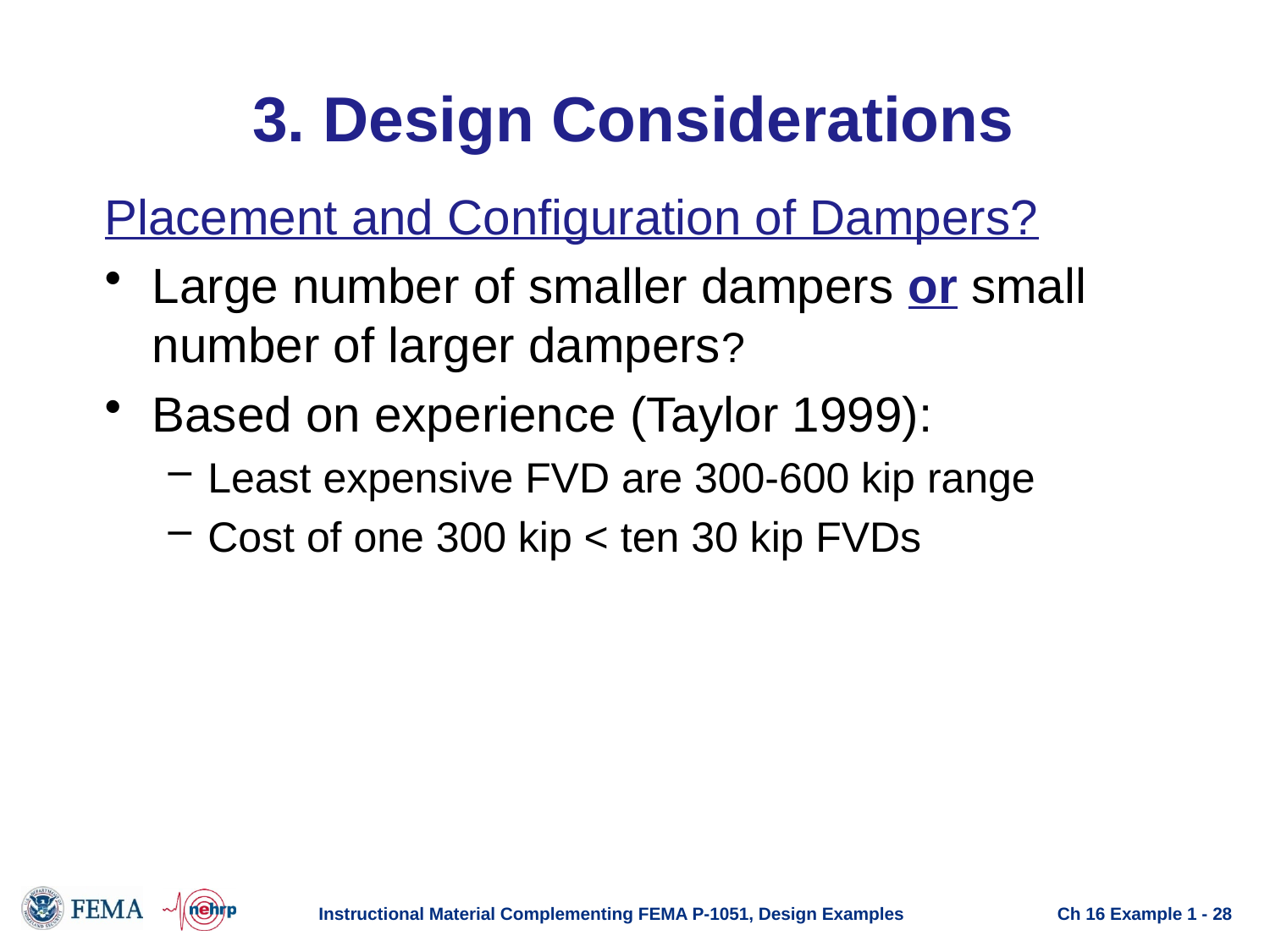

# 3. Design Considerations
Placement and Configuration of Dampers?
Large number of smaller dampers or small number of larger dampers?
Based on experience (Taylor 1999):
Least expensive FVD are 300-600 kip range
Cost of one 300 kip < ten 30 kip FVDs

Instructional Material Complementing FEMA P-1051, Design Examples
Ch 16 Example 1 - 28